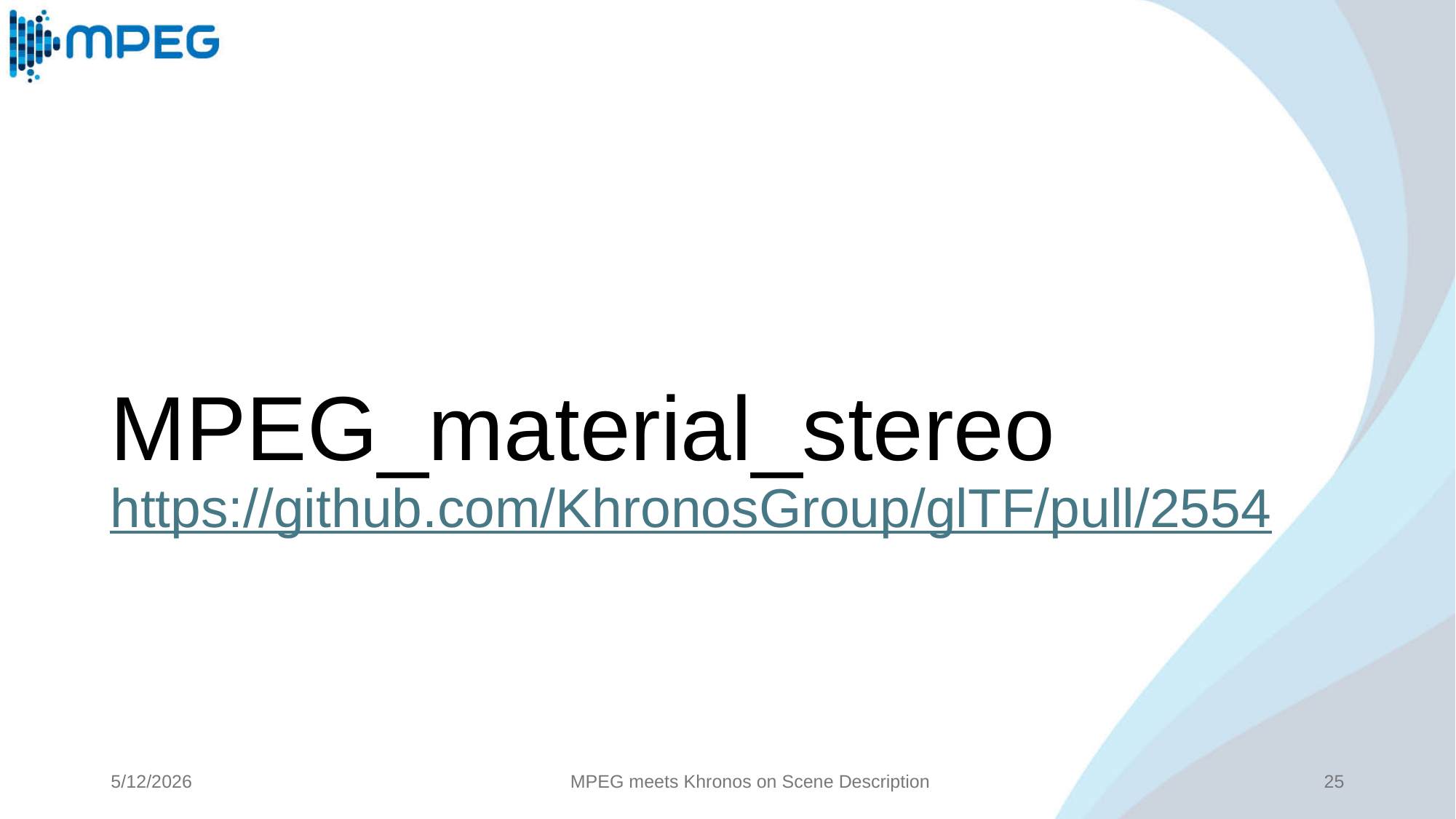

# MPEG_material_stereo https://github.com/KhronosGroup/glTF/pull/2554
5/12/2026
MPEG meets Khronos on Scene Description
25